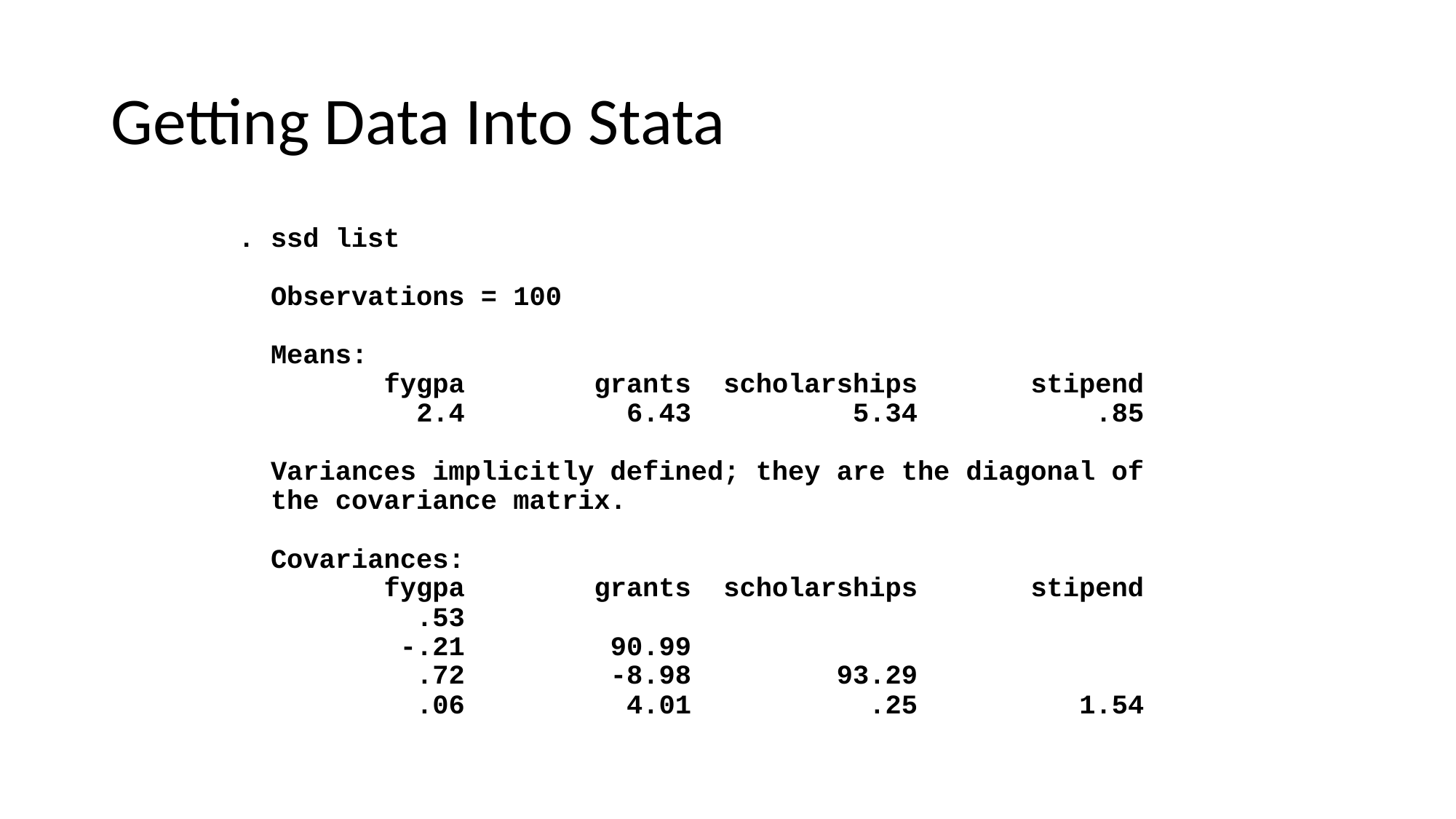

# Getting Data Into Stata
. ssd list

  Observations = 100

  Means:
         fygpa        grants  scholarships       stipend
           2.4          6.43          5.34           .85

  Variances implicitly defined; they are the diagonal of
  the covariance matrix.

  Covariances:
         fygpa        grants  scholarships       stipend
           .53
          -.21         90.99
           .72         -8.98         93.29
           .06          4.01           .25          1.54